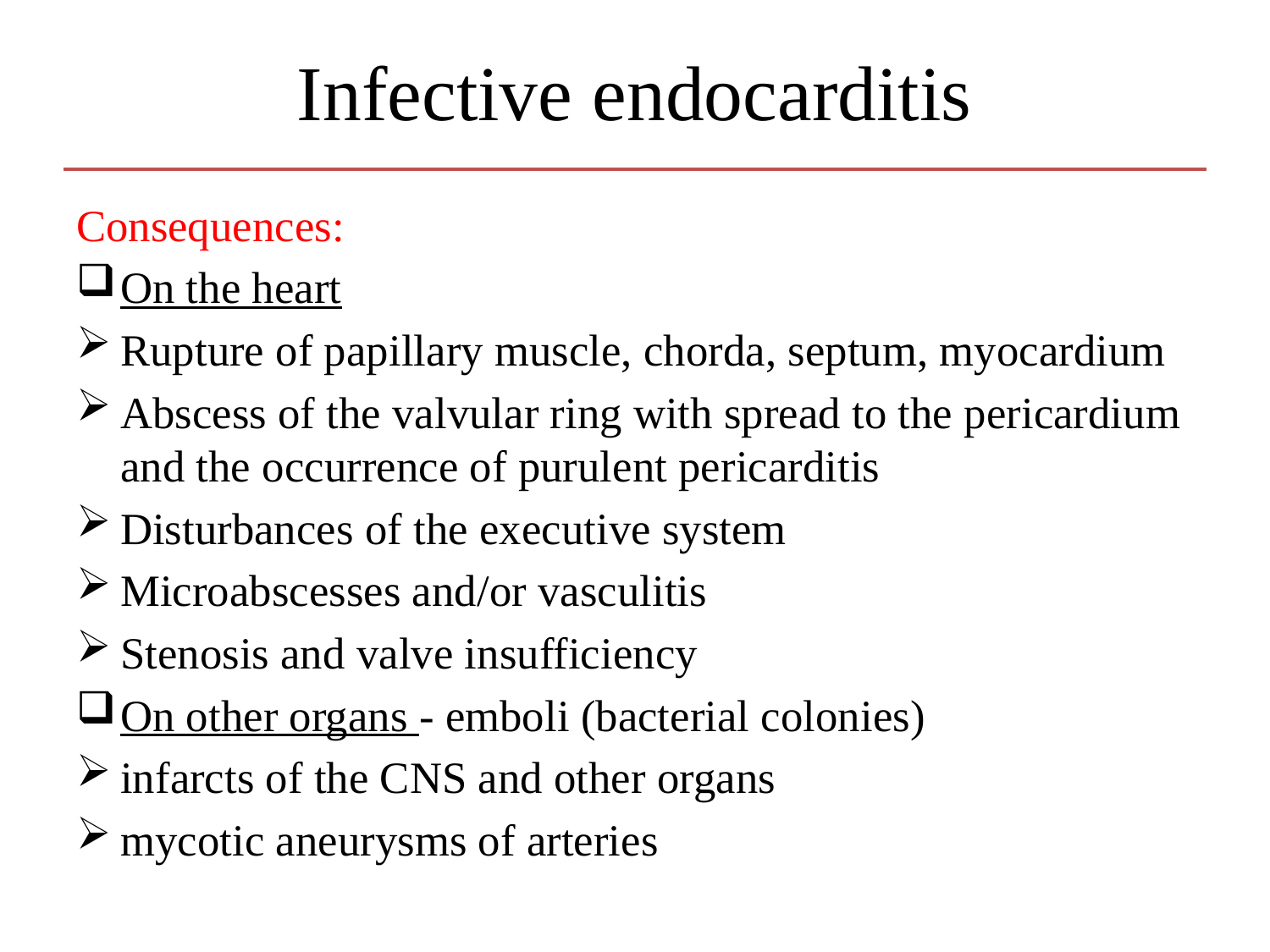

# Infective endocarditis
Consequences:
On the heart
Rupture of papillary muscle, chorda, septum, myocardium
Abscess of the valvular ring with spread to the pericardium and the occurrence of purulent pericarditis
Disturbances of the executive system
Microabscesses and/or vasculitis
Stenosis and valve insufficiency
On other organs - emboli (bacterial colonies)
infarcts of the CNS and other organs
mycotic aneurysms of arteries